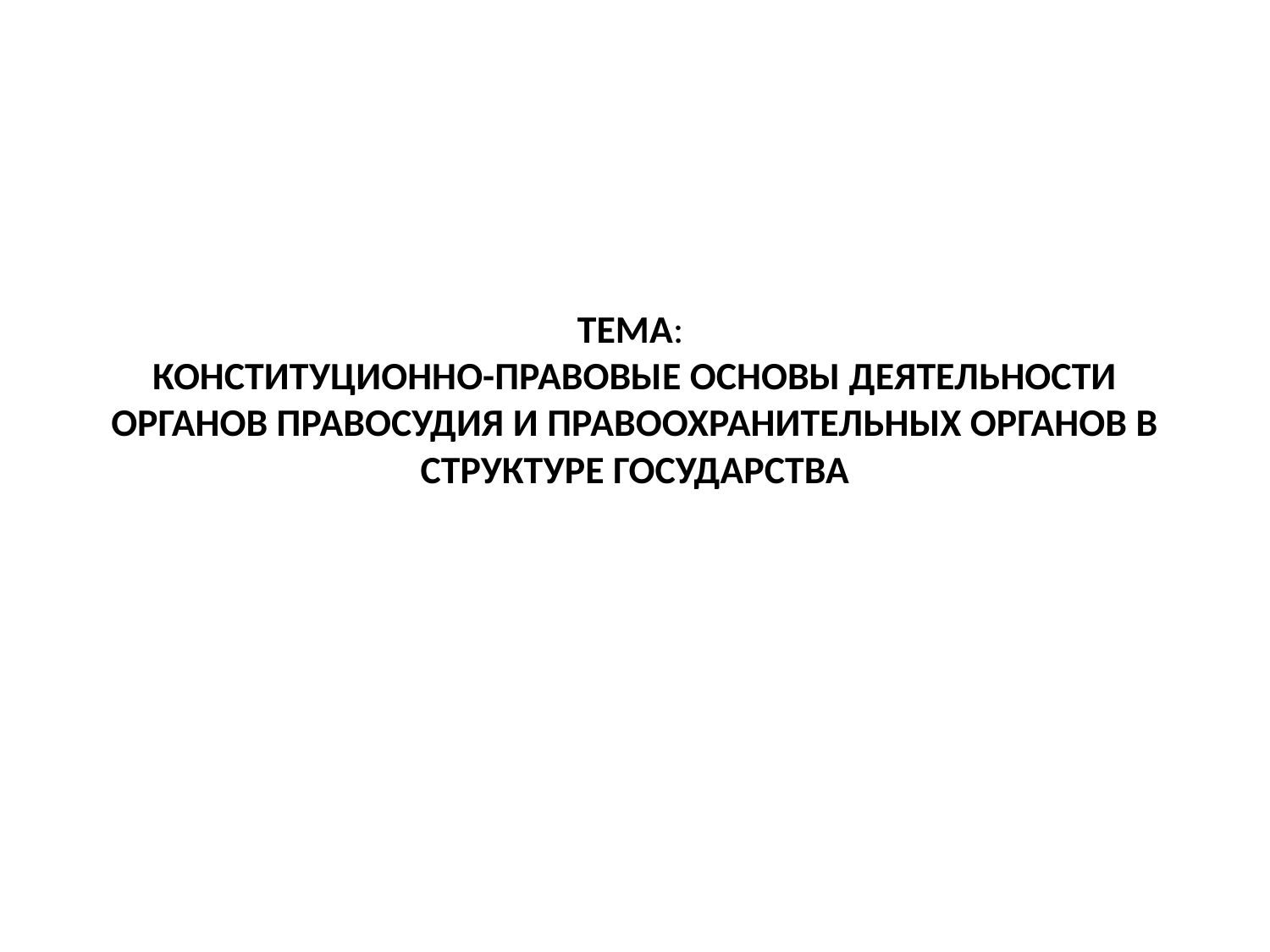

# ТЕМА: КОНСТИТУЦИОННО-ПРАВОВЫЕ ОСНОВЫ ДЕЯТЕЛЬНОСТИ ОРГАНОВ ПРАВОСУДИЯ И ПРАВООХРАНИТЕЛЬНЫХ ОРГАНОВ В СТРУКТУРЕ ГОСУДАРСТВА